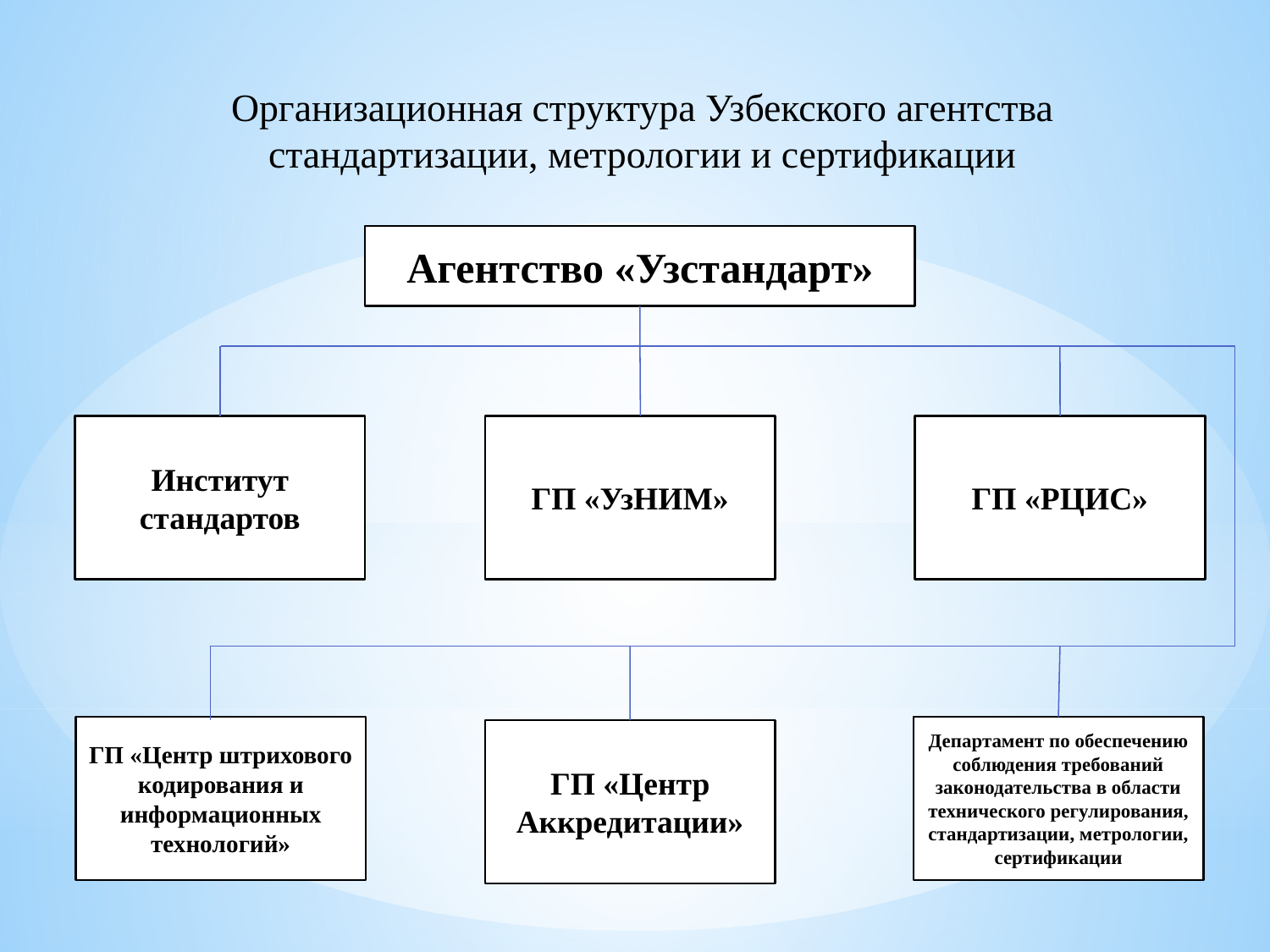

Организационная структура Узбекского агентства стандартизации, метрологии и сертификации
Агентство «Узстандарт»
Институт стандартов
ГП «УзНИМ»
ГП «РЦИС»
ГП «Центр штрихового кодирования и информационных технологий»
Департамент по обеспечению соблюдения требований законодательства в области технического регулирования, стандартизации, метрологии, сертификации
ГП «Центр Аккредитации»